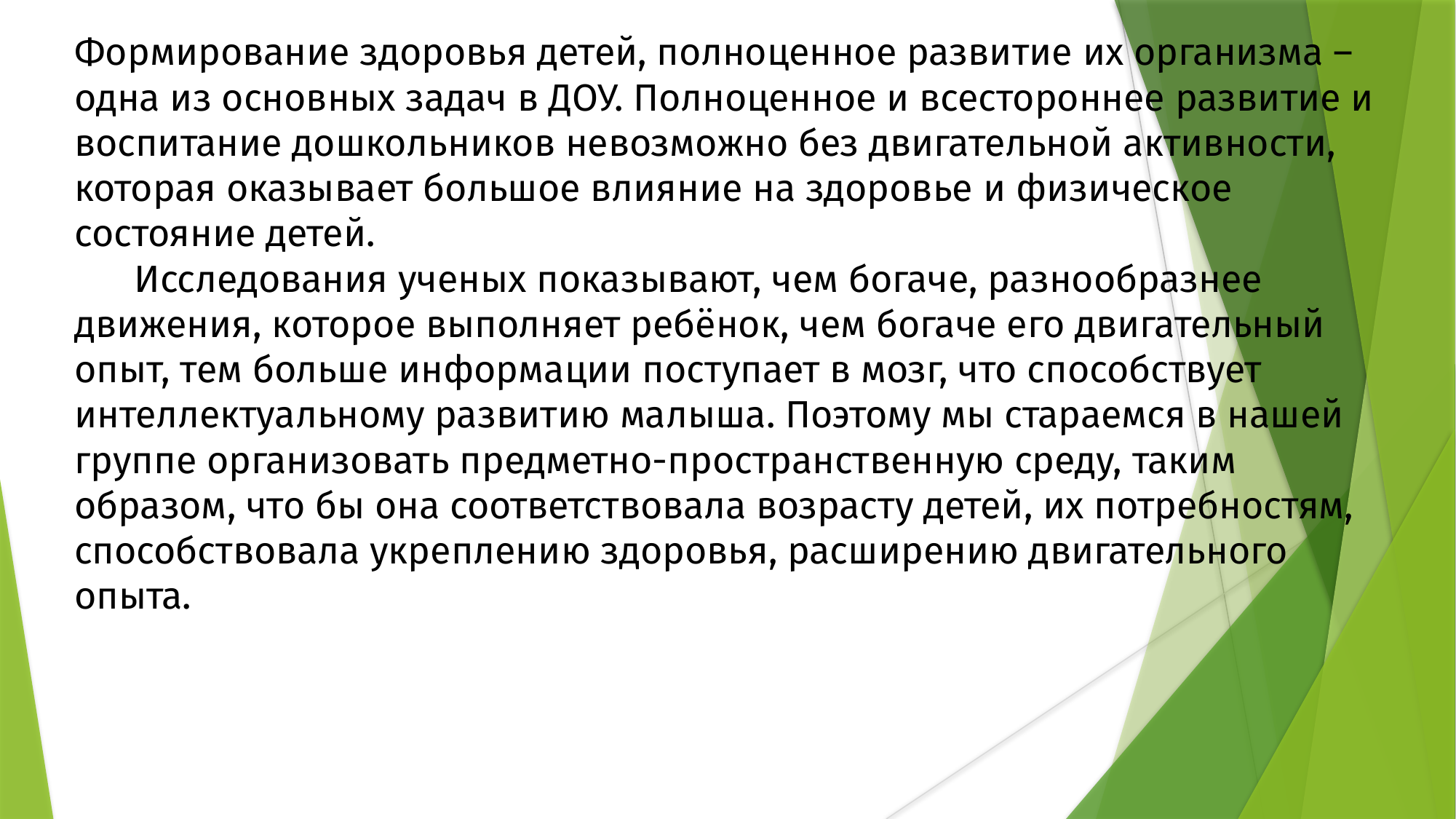

# Формирование здоровья детей, полноценное развитие их организма – одна из основных задач в ДОУ. Полноценное и всестороннее развитие и воспитание дошкольников невозможно без двигательной активности, которая оказывает большое влияние на здоровье и физическое состояние детей. Исследования ученых показывают, чем богаче, разнообразнее движения, которое выполняет ребёнок, чем богаче его двигательный опыт, тем больше информации поступает в мозг, что способствует интеллектуальному развитию малыша. Поэтому мы стараемся в нашей группе организовать предметно-пространственную среду, таким образом, что бы она соответствовала возрасту детей, их потребностям, способствовала укреплению здоровья, расширению двигательного опыта.